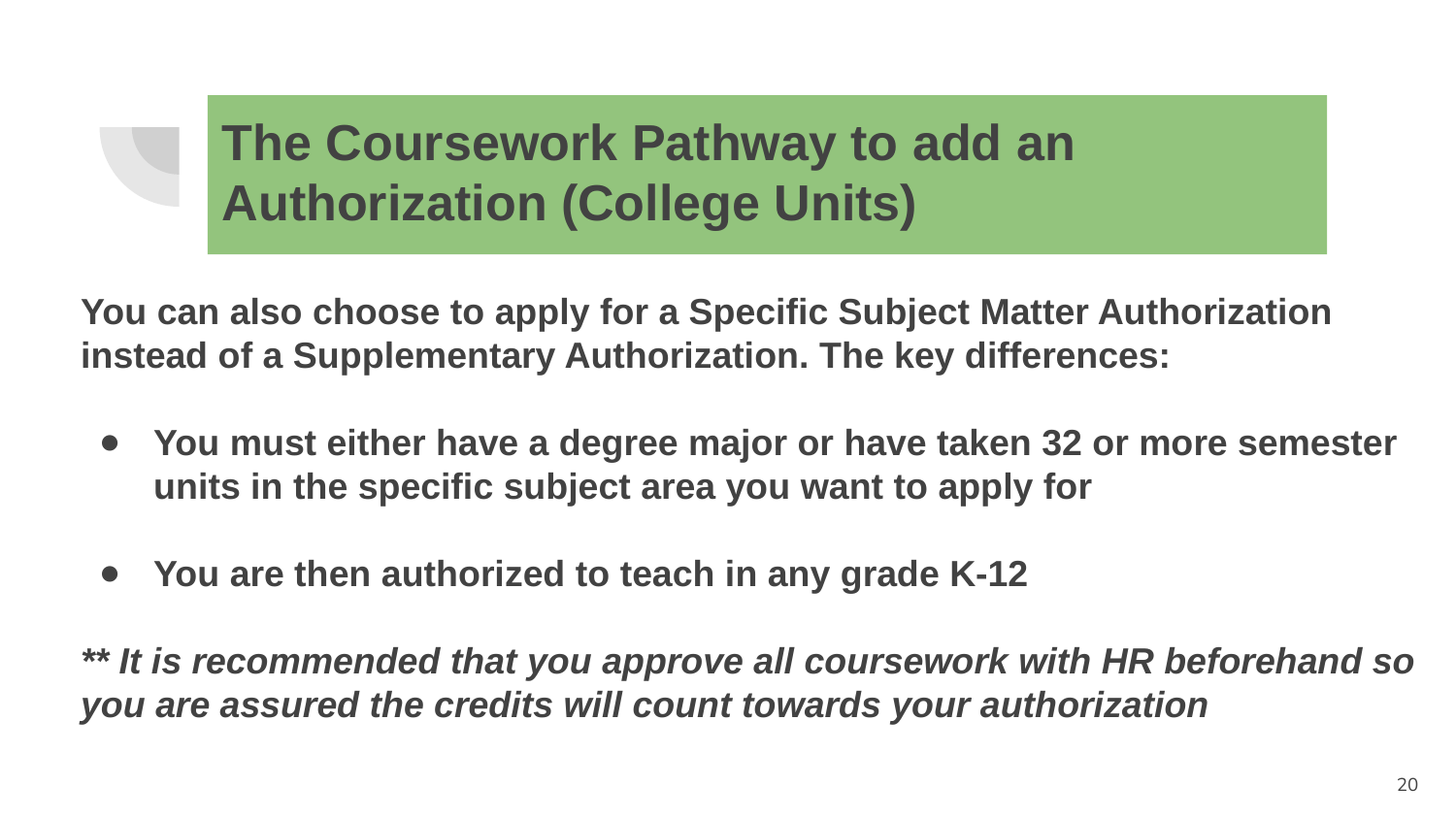

# The Coursework Pathway to add an Authorization (College Units)
You can also choose to apply for a Specific Subject Matter Authorization instead of a Supplementary Authorization. The key differences:

You must either have a degree major or have taken 32 or more semester units in the specific subject area you want to apply for

You are then authorized to teach in any grade K-12

** It is recommended that you approve all coursework with HR beforehand so you are assured the credits will count towards your authorization
20